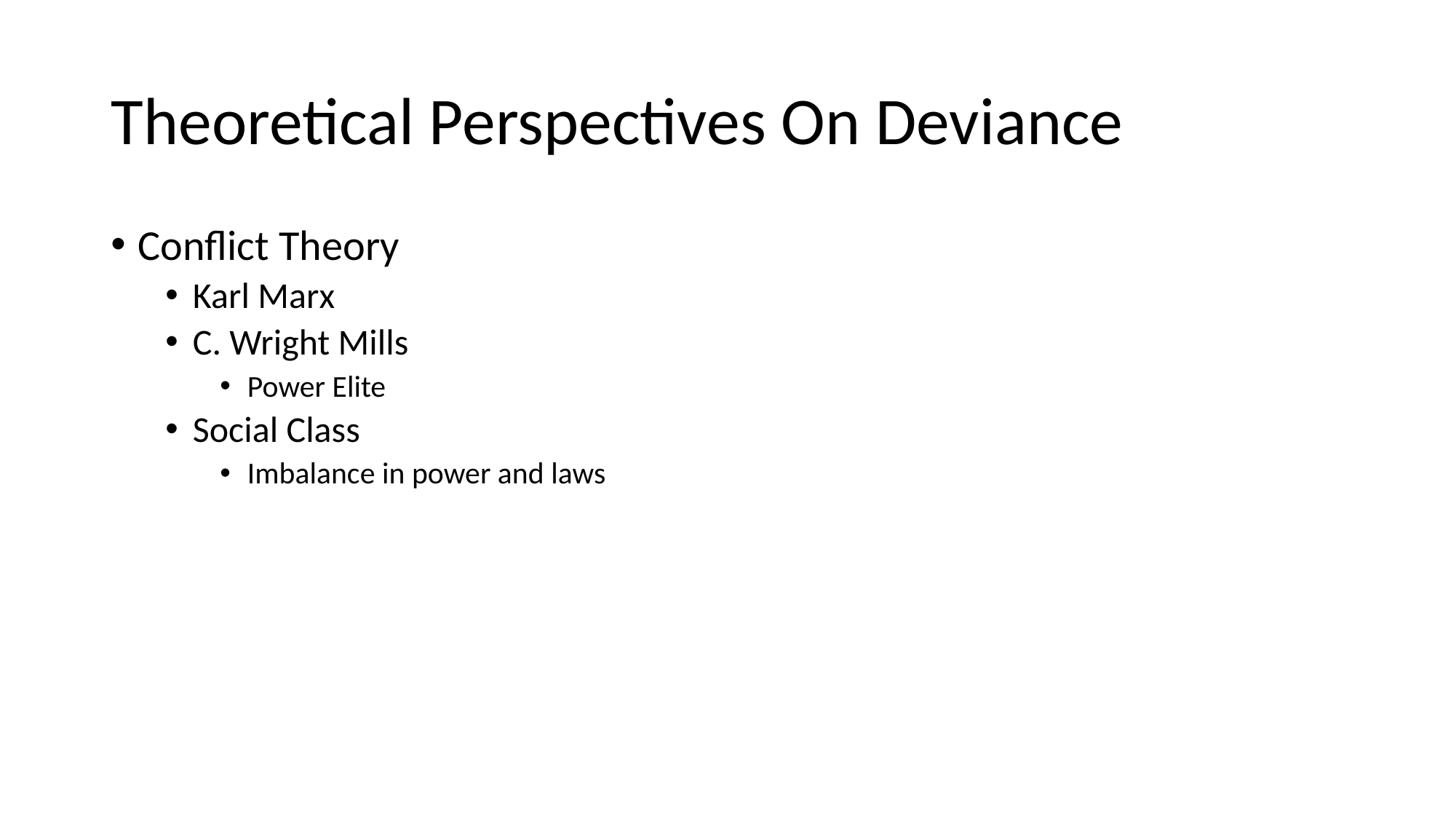

# Theoretical Perspectives On Deviance
Conflict Theory
Karl Marx
C. Wright Mills
Power Elite
Social Class
Imbalance in power and laws